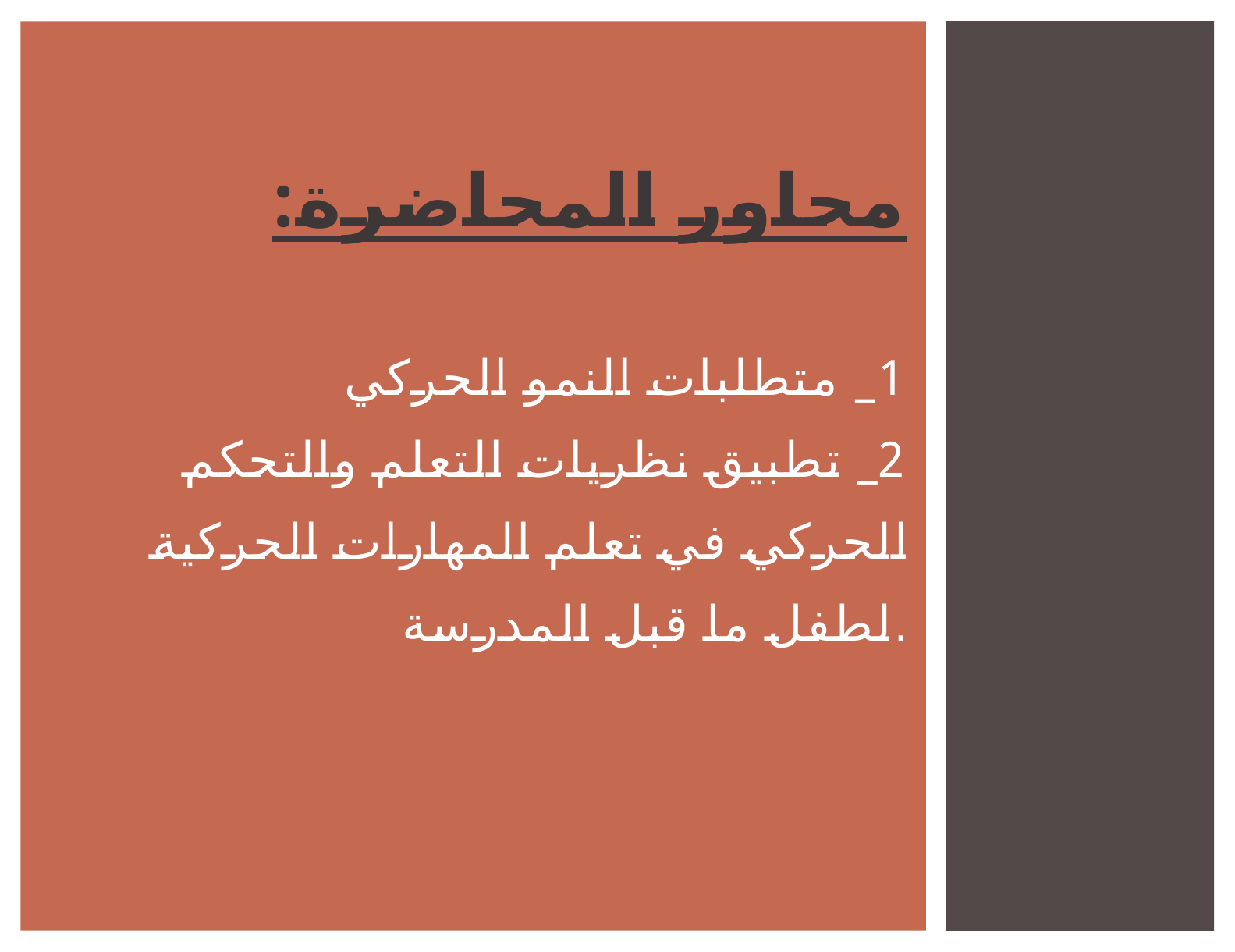

# محاور المحاضرة: 1_ متطلبات النمو الحركي 2_ تطبيق نظريات التعلم والتحكم الحركي في تعلم المهارات الحركية لطفل ما قبل المدرسة.